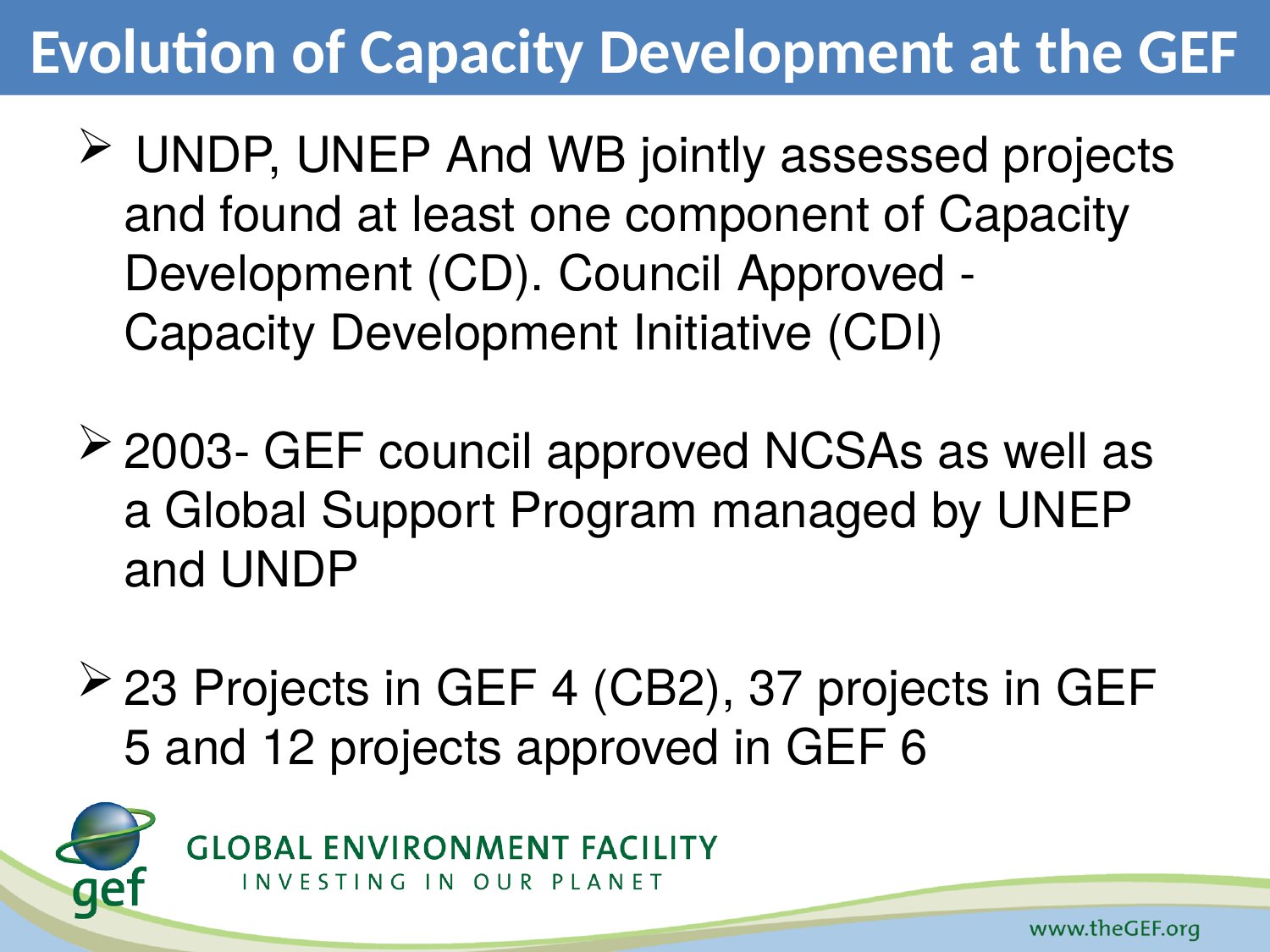

Evolution of Capacity Development at the GEF
 UNDP, UNEP And WB jointly assessed projects and found at least one component of Capacity Development (CD). Council Approved -  Capacity Development Initiative (CDI)

2003- GEF council approved NCSAs as well as a Global Support Program managed by UNEP and UNDP

23 Projects in GEF 4 (CB2), 37 projects in GEF 5 and 12 projects approved in GEF 6